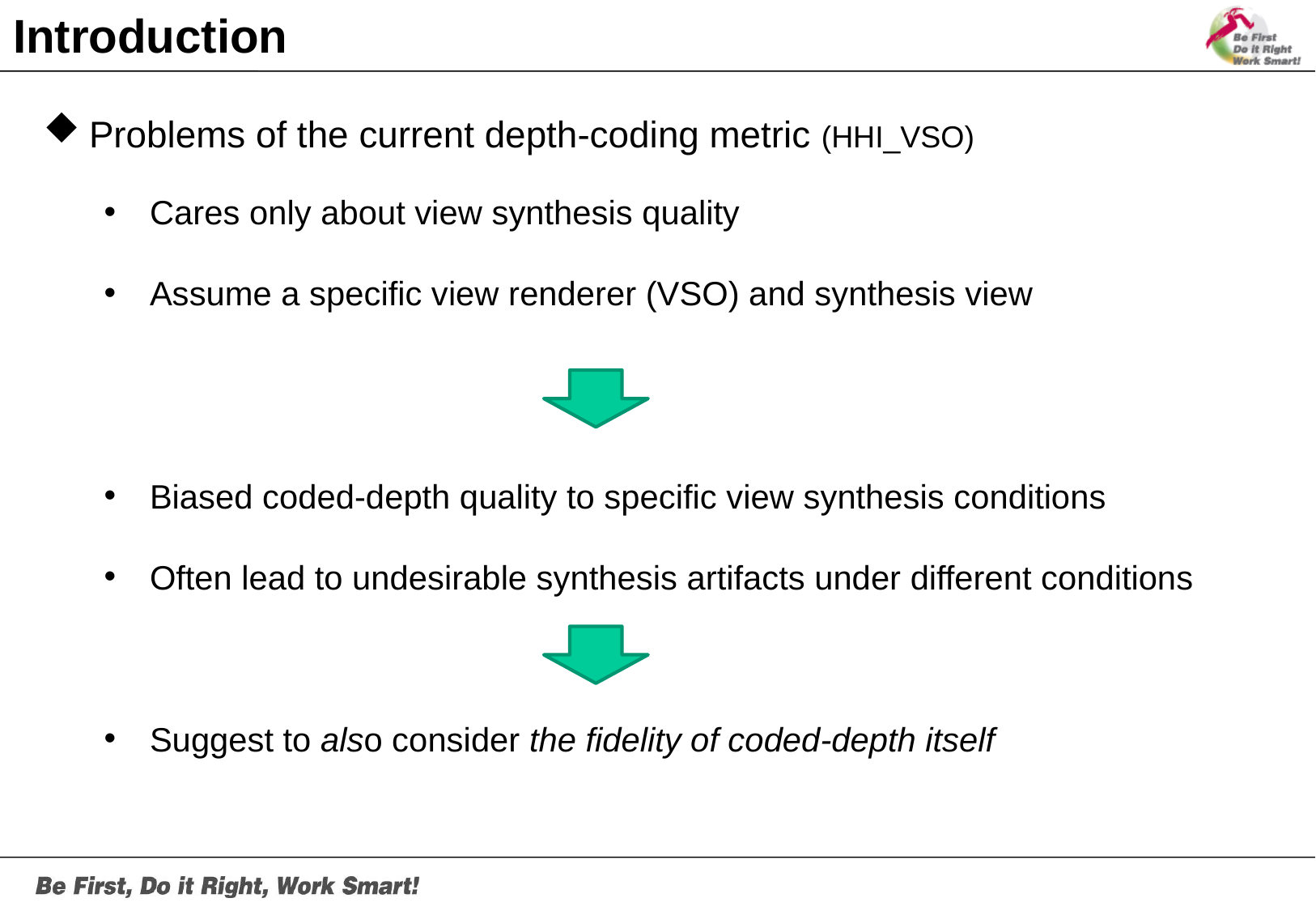

Introduction
Problems of the current depth-coding metric (HHI_VSO)

Cares only about view synthesis quality

Assume a specific view renderer (VSO) and synthesis view

Biased coded-depth quality to specific view synthesis conditions

Often lead to undesirable synthesis artifacts under different conditions

Suggest to also consider the fidelity of coded-depth itself